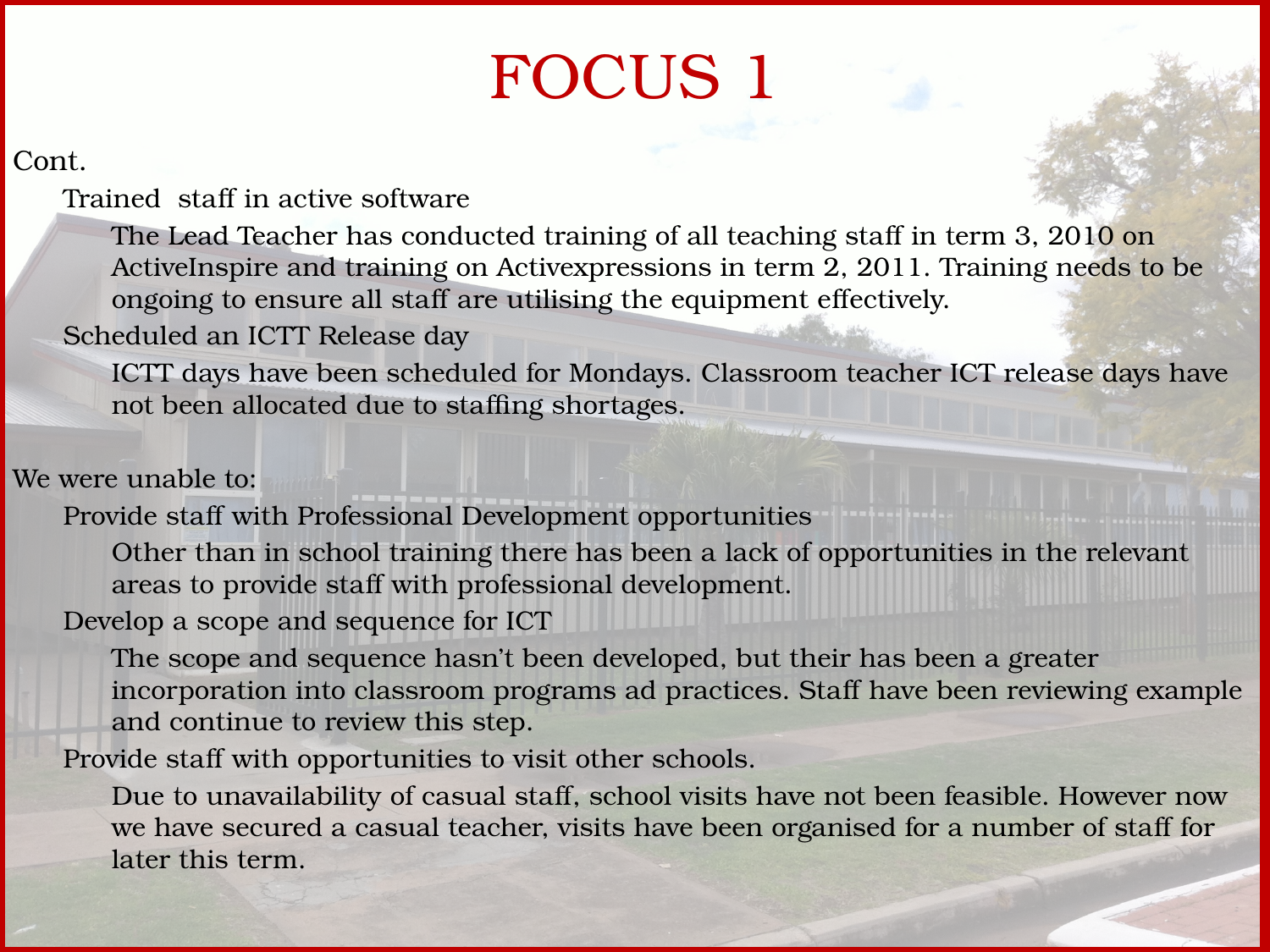

# FOCUS 1
Cont.
Trained  staff in active software
The Lead Teacher has conducted training of all teaching staff in term 3, 2010 on ActiveInspire and training on Activexpressions in term 2, 2011. Training needs to be ongoing to ensure all staff are utilising the equipment effectively.
Scheduled an ICTT Release day
ICTT days have been scheduled for Mondays. Classroom teacher ICT release days have not been allocated due to staffing shortages.

We were unable to:
Provide staff with Professional Development opportunities
Other than in school training there has been a lack of opportunities in the relevant areas to provide staff with professional development.
Develop a scope and sequence for ICT
The scope and sequence hasn’t been developed, but their has been a greater incorporation into classroom programs ad practices. Staff have been reviewing example and continue to review this step.
Provide staff with opportunities to visit other schools.
Due to unavailability of casual staff, school visits have not been feasible. However now we have secured a casual teacher, visits have been organised for a number of staff for later this term.